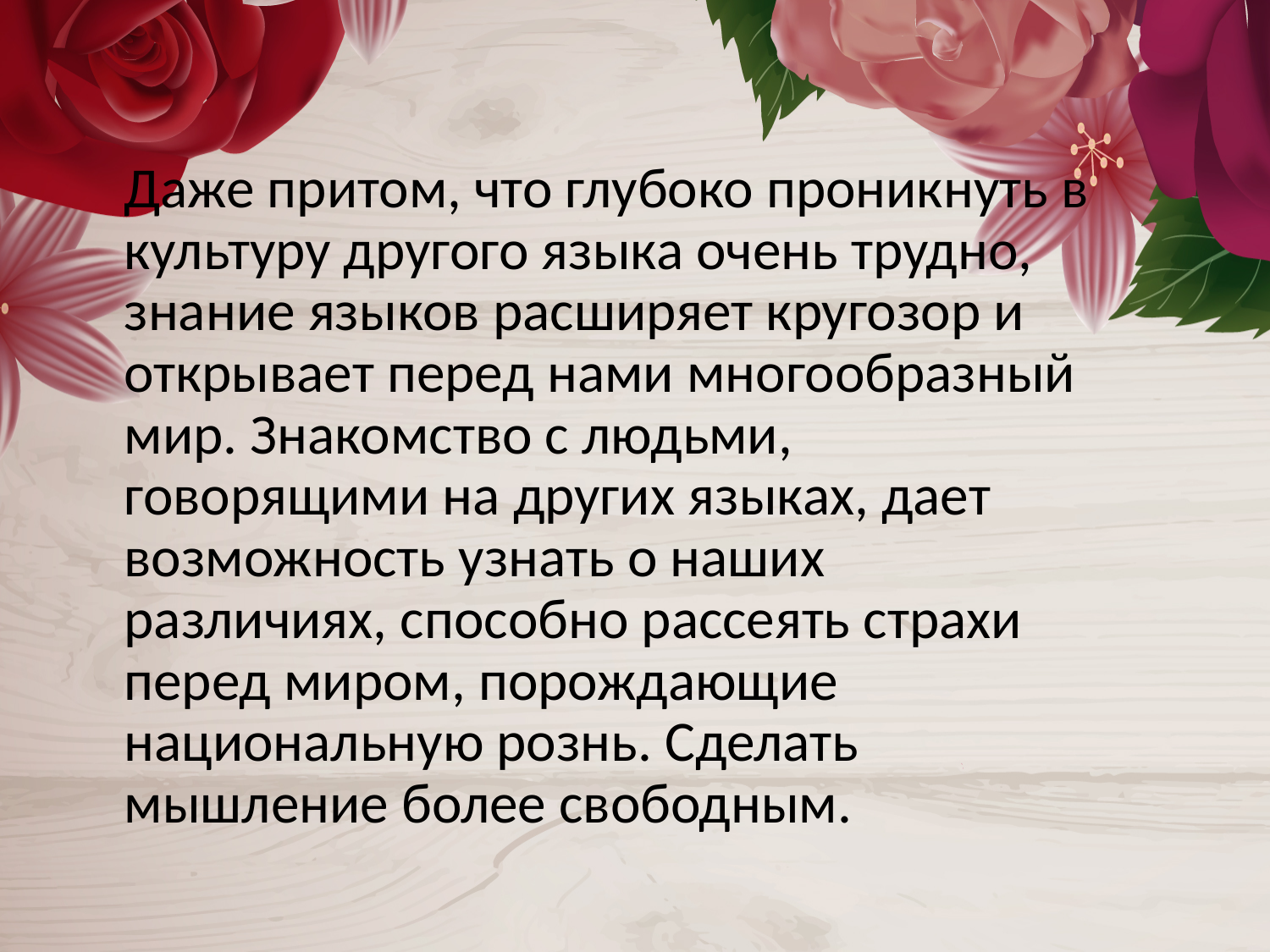

# Даже притом, что глубоко проникнуть в культуру другого языка очень трудно, знание языков расширяет кругозор и открывает перед нами многообразный мир. Знакомство с людьми, говорящими на других языках, дает возможность узнать о наших различиях, способно рассеять страхи перед миром, порождающие национальную рознь. Сделать мышление более свободным.